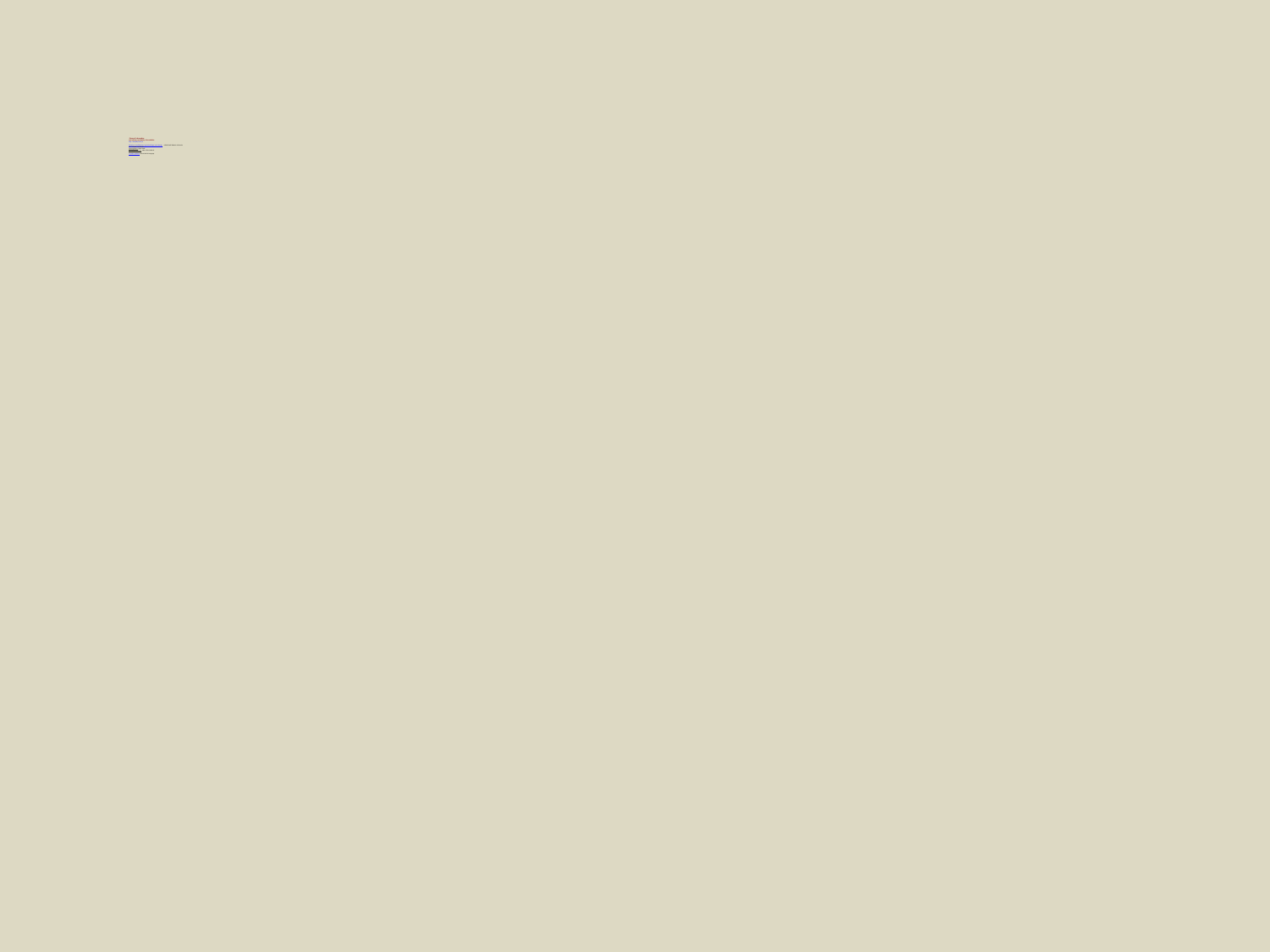

# Pieces of information and advice provided by the website: http: certyfikatpolski.pl Egzaminy Certyfikatowe z Języka Polskiego jako Obcego    CERTIFICATE EXAMS of POLISH as a FORIGN LANGUAGE Strona główna  Main PAGE Państwowa Komisja  About The National Examination Board O języku polskim About Polish Language